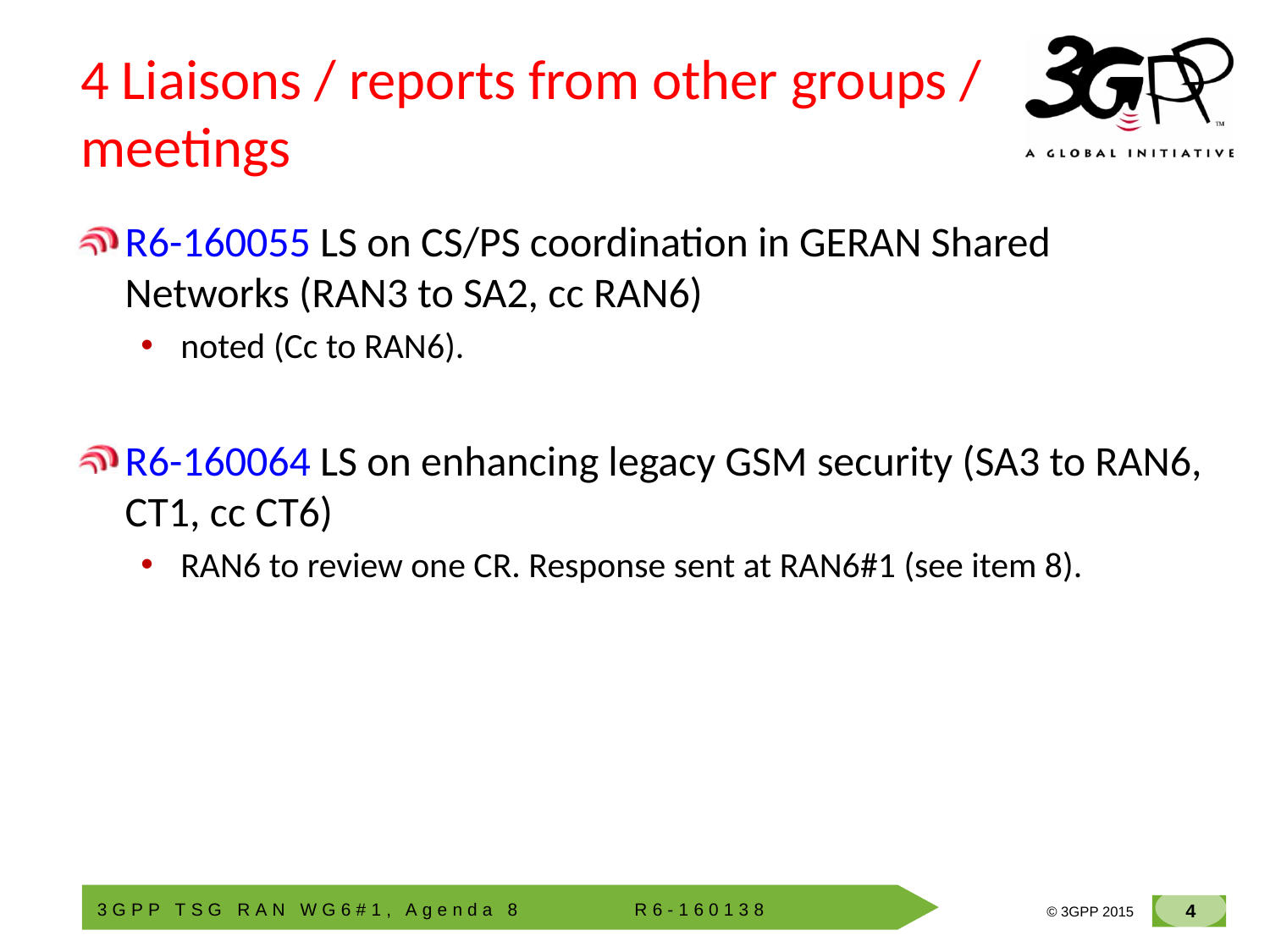

# 4 Liaisons / reports from other groups / meetings
R6-160055 LS on CS/PS coordination in GERAN Shared Networks (RAN3 to SA2, cc RAN6)
noted (Cc to RAN6).

R6-160064 LS on enhancing legacy GSM security (SA3 to RAN6, CT1, cc CT6)
RAN6 to review one CR. Response sent at RAN6#1 (see item 8).